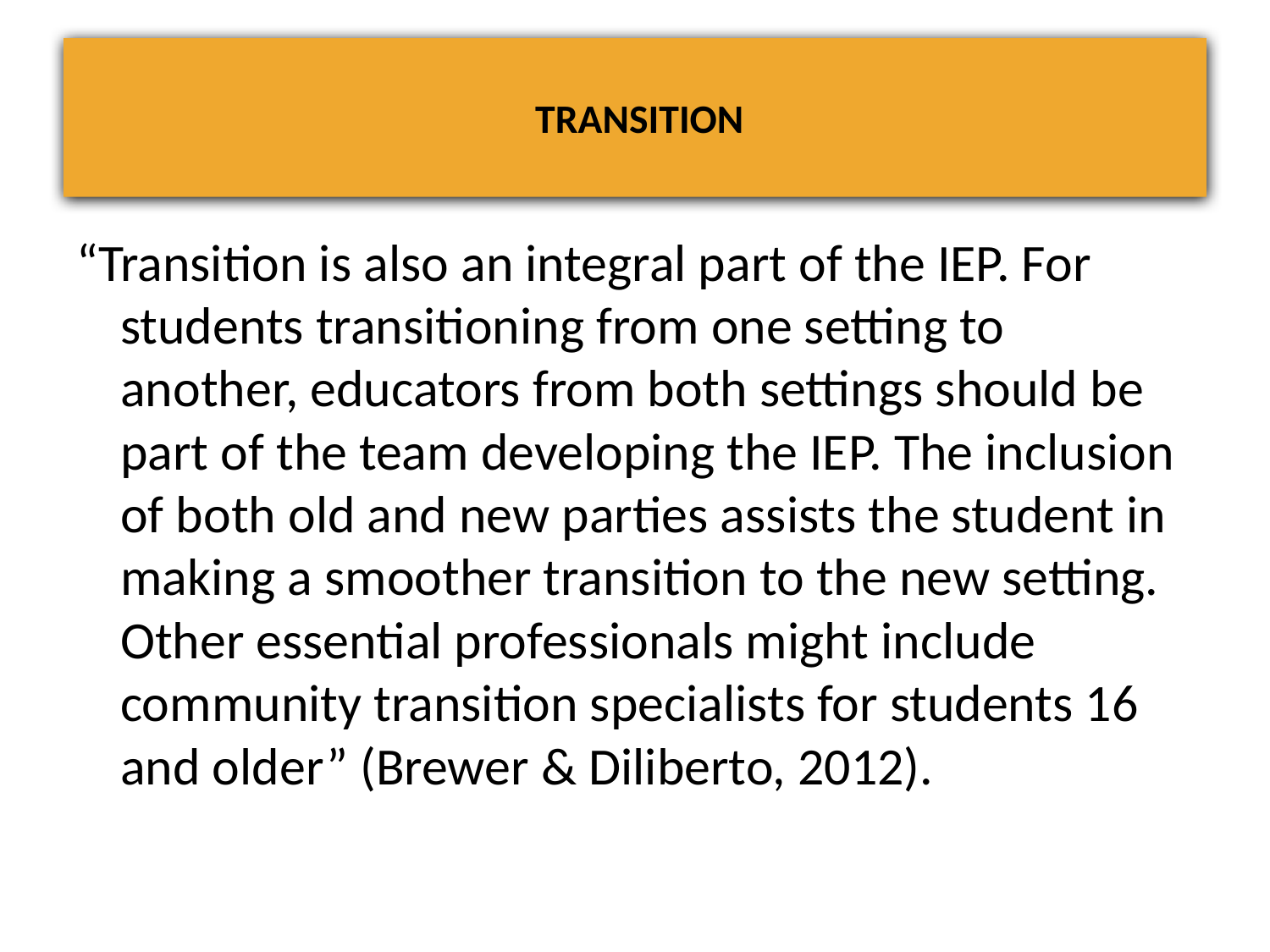

# TRANSITION
“Transition is also an integral part of the IEP. For students transitioning from one setting to another, educators from both settings should be part of the team developing the IEP. The inclusion of both old and new parties assists the student in making a smoother transition to the new setting. Other essential professionals might include community transition specialists for students 16 and older” (Brewer & Diliberto, 2012).